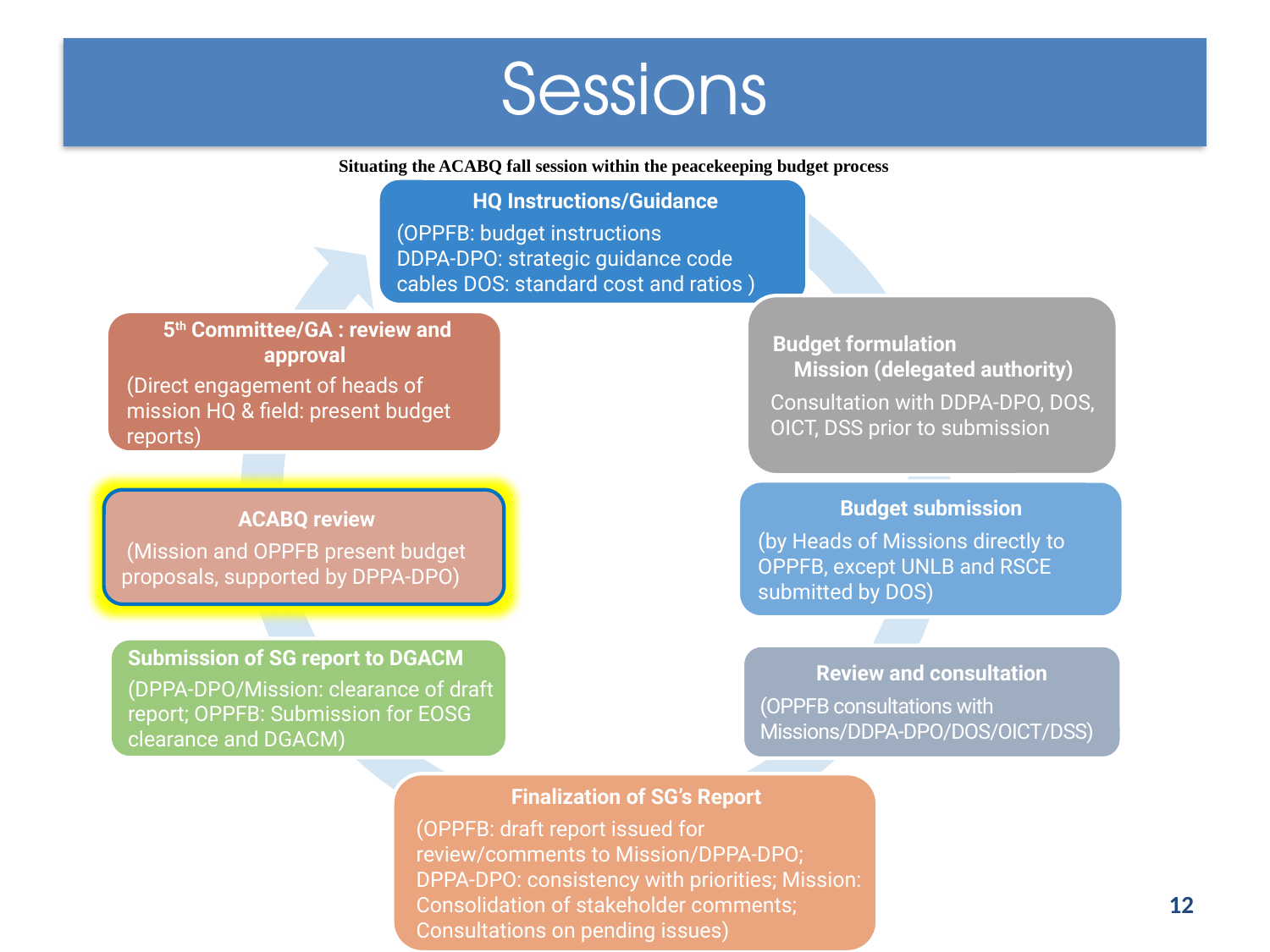

Sessions
Situating the ACABQ fall session within the peacekeeping budget process

HQ Instructions/Guidance
(OPPFB: budget instructions                      DDPA-DPO: strategic guidance code cables DOS: standard cost and ratios )
Budget formulation                            Mission (delegated authority)
Consultation with DDPA-DPO, DOS, OICT, DSS prior to submission
Budget submission
(by Heads of Missions directly to OPPFB, except UNLB and RSCE submitted by DOS)
Review and consultation
(OPPFB consultations with Missions/DDPA-DPO/DOS/OICT/DSS)
Finalization of SG’s Report
(OPPFB: draft report issued for review/comments to Mission/DPPA-DPO; DPPA-DPO: consistency with priorities; Mission: Consolidation of stakeholder comments; Consultations on pending issues)
Submission of SG report to DGACM
(DPPA-DPO/Mission: clearance of draft report; OPPFB: Submission for EOSG clearance and DGACM)
ACABQ review
 (Mission and OPPFB present budget proposals, supported by DPPA-DPO)
5th Committee/GA : review and approval
(Direct engagement of heads of mission HQ & field: present budget reports)

12